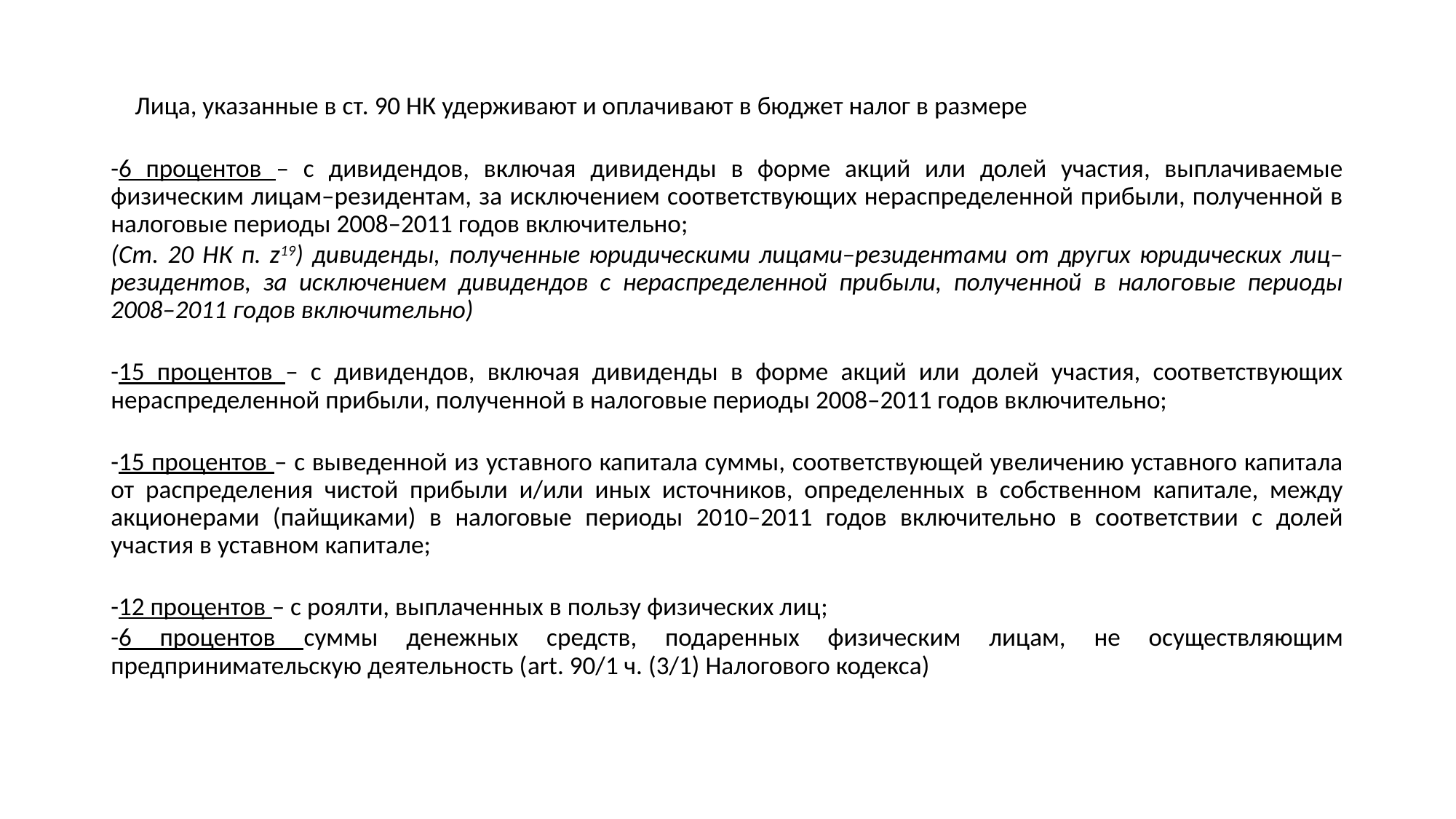

Лица, указанные в ст. 90 НК удерживают и оплачивают в бюджет налог в размере

-6 процентов – с дивидендов, включая дивиденды в форме акций или долей участия, выплачиваемые физическим лицам–резидентам, за исключением соответствующих нераспределенной прибыли, полученной в налоговые периоды 2008–2011 годов включительно;
(Ст. 20 НК п. z19) дивиденды, полученные юридическими лицами–резидентами от других юридических лиц–резидентов, за исключением дивидендов с нераспределенной прибыли, полученной в налоговые периоды 2008–2011 годов включительно)

-15 процентов – с дивидендов, включая дивиденды в форме акций или долей участия, соответствующих нераспределенной прибыли, полученной в налоговые периоды 2008–2011 годов включительно;

-15 процентов – с выведенной из уставного капитала суммы, соответствующей увеличению уставного капитала от распределения чистой прибыли и/или иных источников, определенных в собственном капитале, между акционерами (пайщиками) в налоговые периоды 2010–2011 годов включительно в соответствии с долей участия в уставном капитале;

-12 процентов – с роялти, выплаченных в пользу физических лиц;
-6 процентов суммы денежных средств, подаренных физическим лицам, не осуществляющим предпринимательскую деятельность (art. 90/1 ч. (3/1) Налогового кодекса)